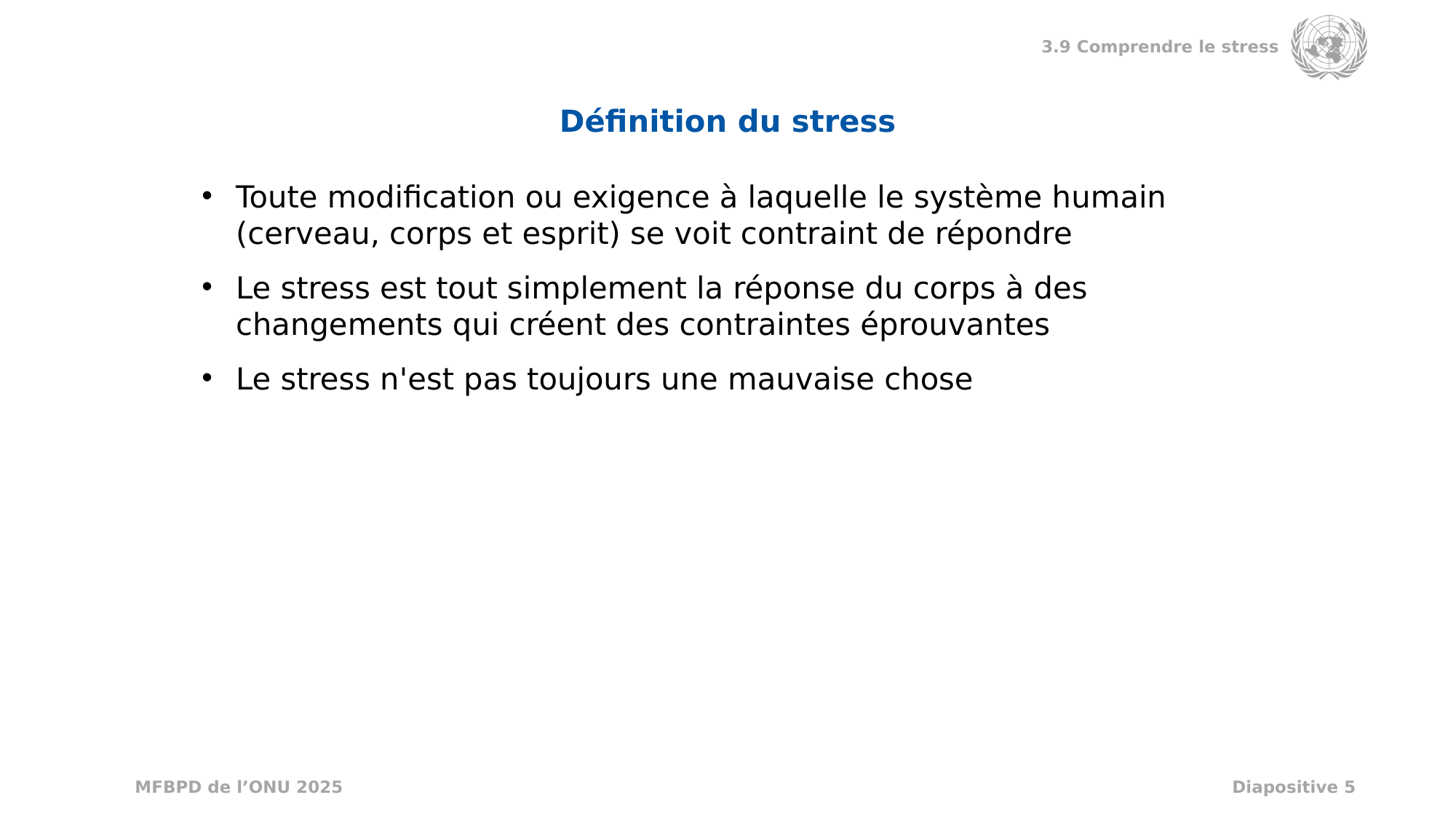

Définition du stress
Toute modification ou exigence à laquelle le système humain (cerveau, corps et esprit) se voit contraint de répondre
Le stress est tout simplement la réponse du corps à des changements qui créent des contraintes éprouvantes
Le stress n'est pas toujours une mauvaise chose